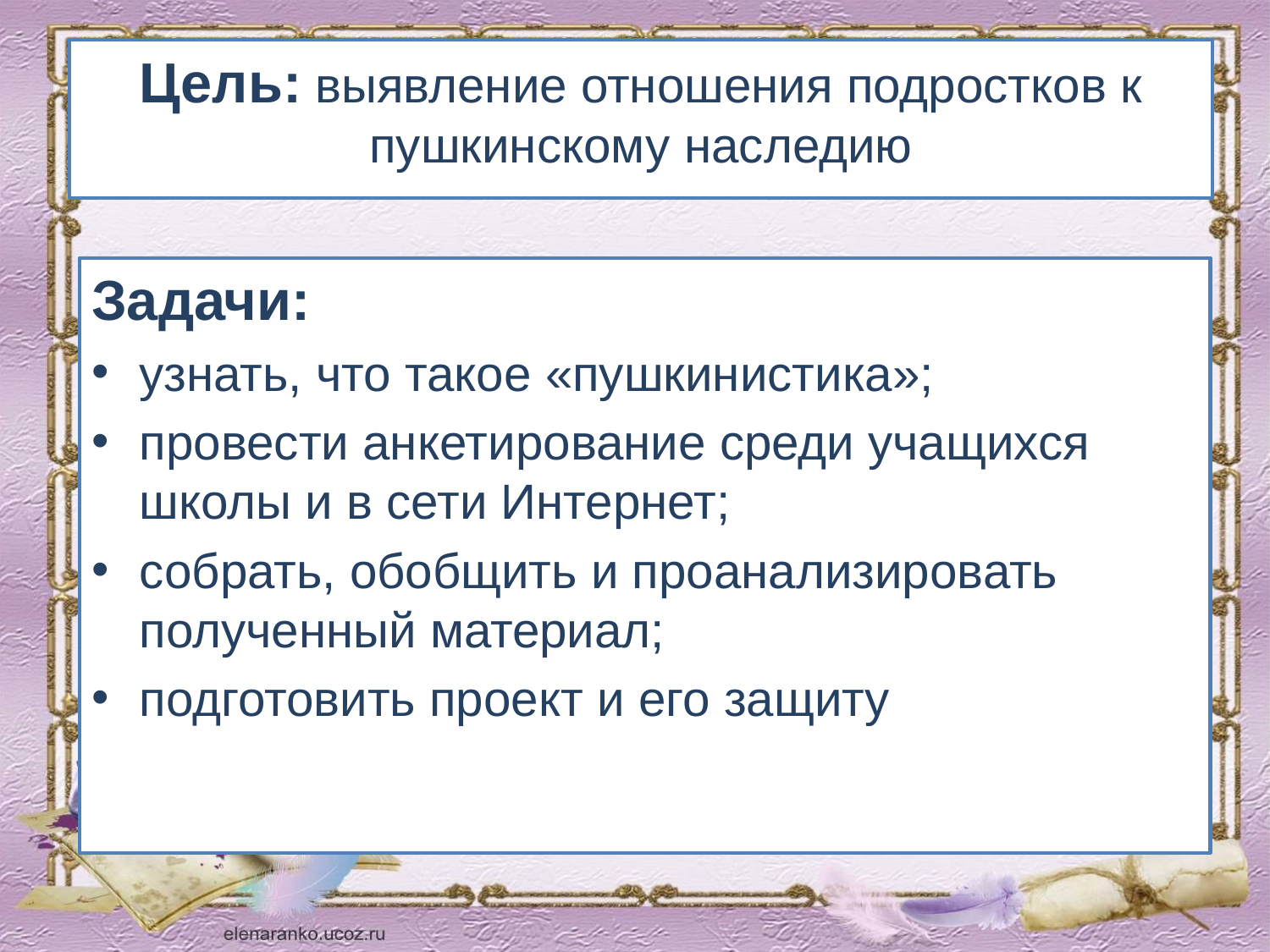

Цель: выявление отношения подростков к пушкинскому наследию

Задачи:
узнать, что такое «пушкинистика»;
провести анкетирование среди учащихся школы и в сети Интернет;
собрать, обобщить и проанализировать полученный материал;
подготовить проект и его защиту